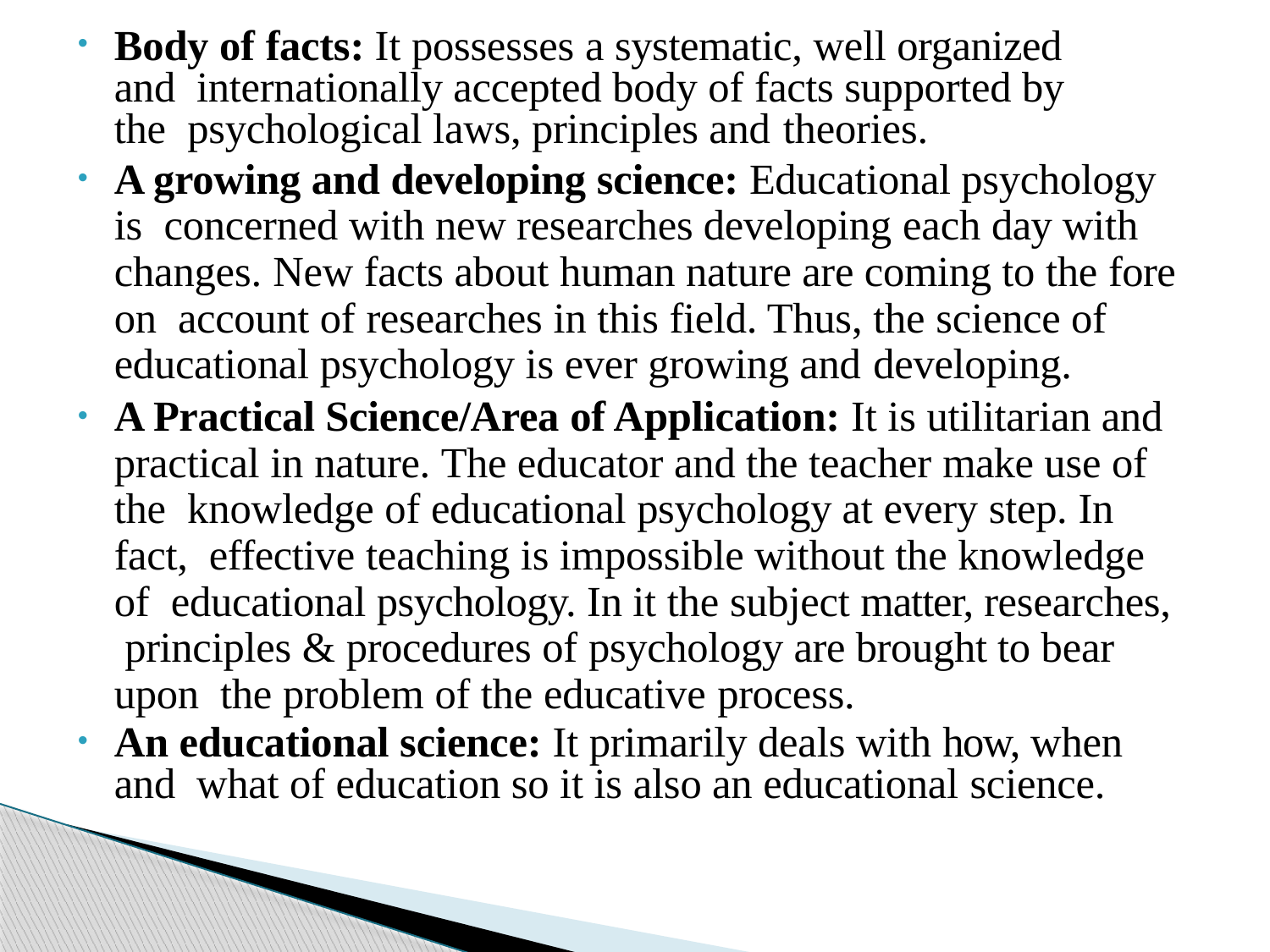

Body of facts: It possesses a systematic, well organized and  internationally accepted body of facts supported by the  psychological laws, principles and theories.
A growing and developing science: Educational psychology is  concerned with new researches developing each day with  changes. New facts about human nature are coming to the fore on  account of researches in this field. Thus, the science of  educational psychology is ever growing and developing.
A Practical Science/Area of Application: It is utilitarian and  practical in nature. The educator and the teacher make use of the  knowledge of educational psychology at every step. In fact,  effective teaching is impossible without the knowledge of  educational psychology. In it the subject matter, researches,  principles & procedures of psychology are brought to bear upon  the problem of the educative process.
An educational science: It primarily deals with how, when and  what of education so it is also an educational science.